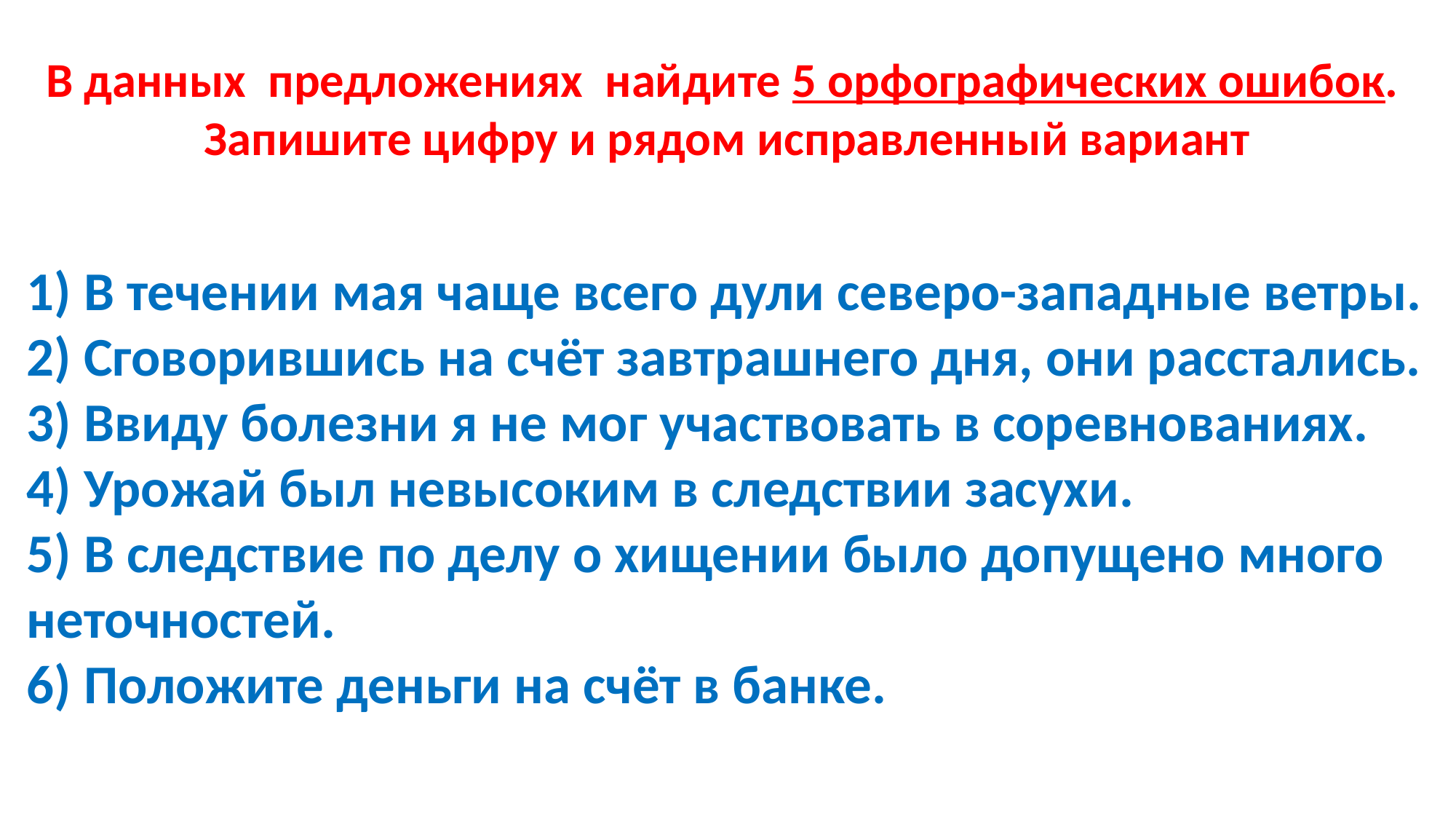

В данных  предложениях  найдите 5 орфографических ошибок.
Запишите цифру и рядом исправленный вариант

1) В течении мая чаще всего дули северо-западные ветры.
2) Сговорившись на счёт завтрашнего дня, они расстались.
3) Ввиду болезни я не мог участвовать в соревнованиях.
4) Урожай был невысоким в следствии засухи.
5) В следствие по делу о хищении было допущено много неточностей.
6) Положите деньги на счёт в банке.